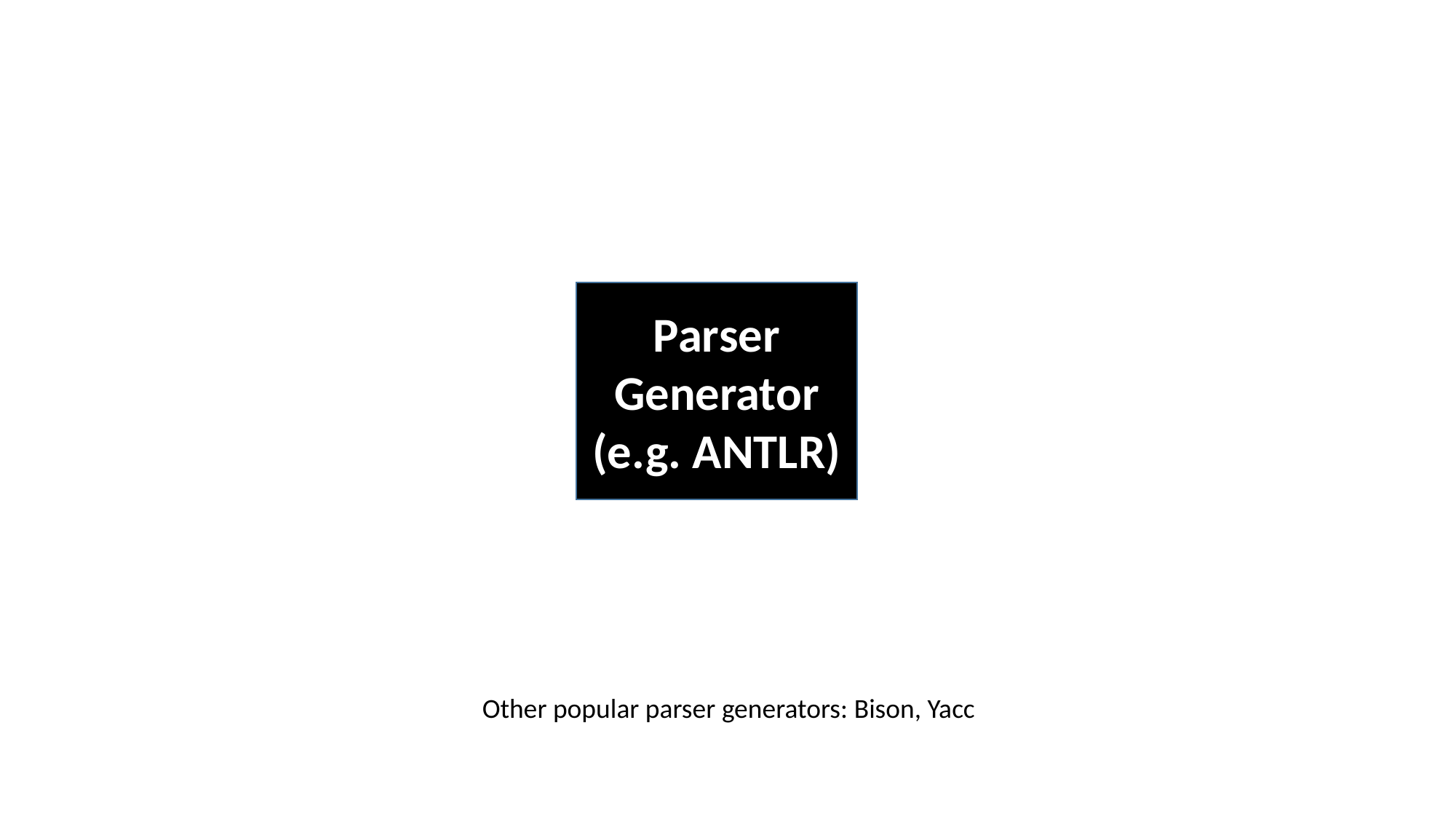

Parser
Generator
(e.g. ANTLR)
Other popular parser generators: Bison, Yacc